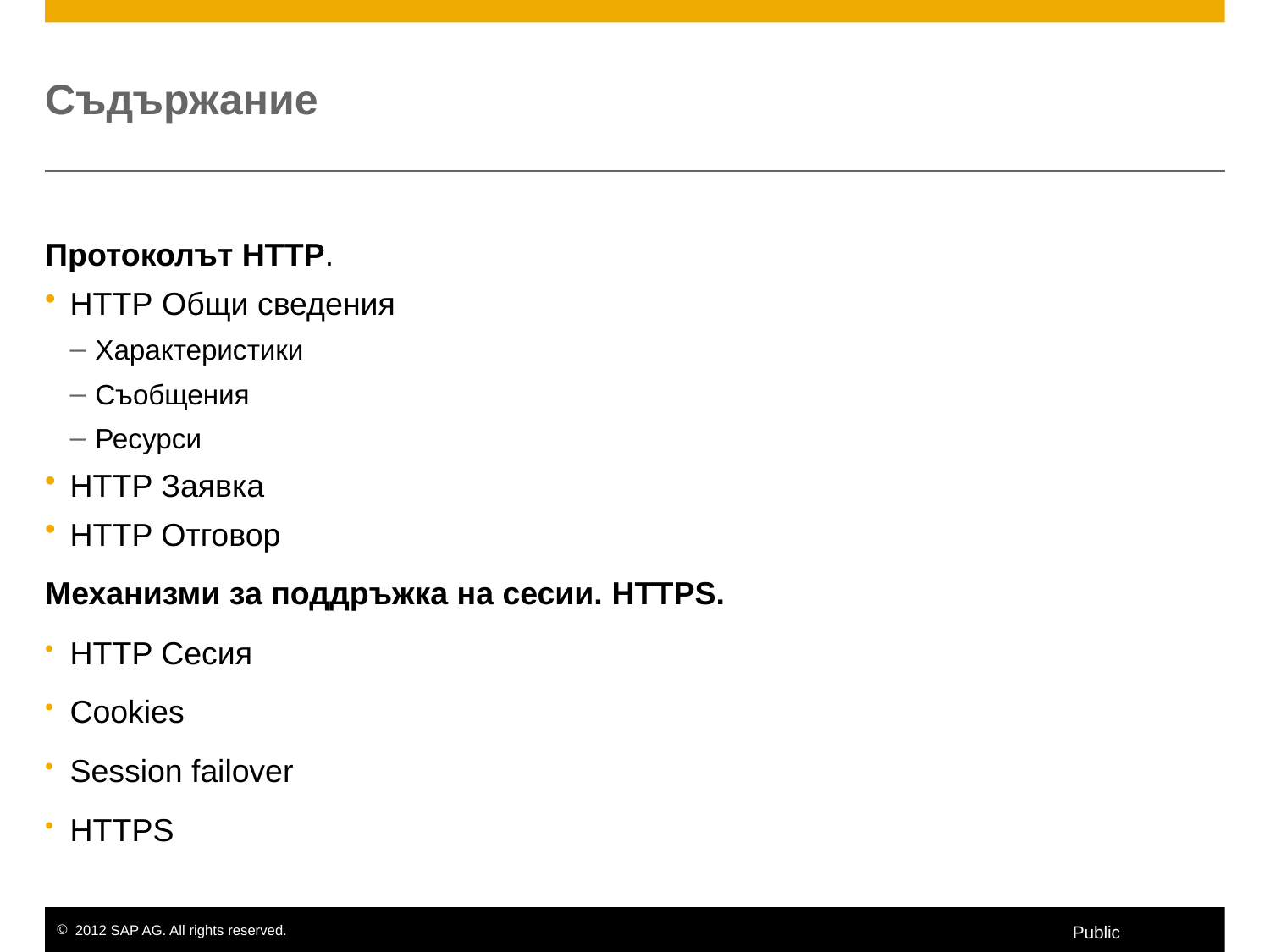

# Съдържание
Протоколът HTTP.
HTTP Общи сведения
Характеристики
Съобщения
Ресурси
HTTP Заявка
HTTP Отговор
Механизми за поддръжка на сесии. HTTPS.
HTTP Сесия
Cookies
Session failover
HTTPS